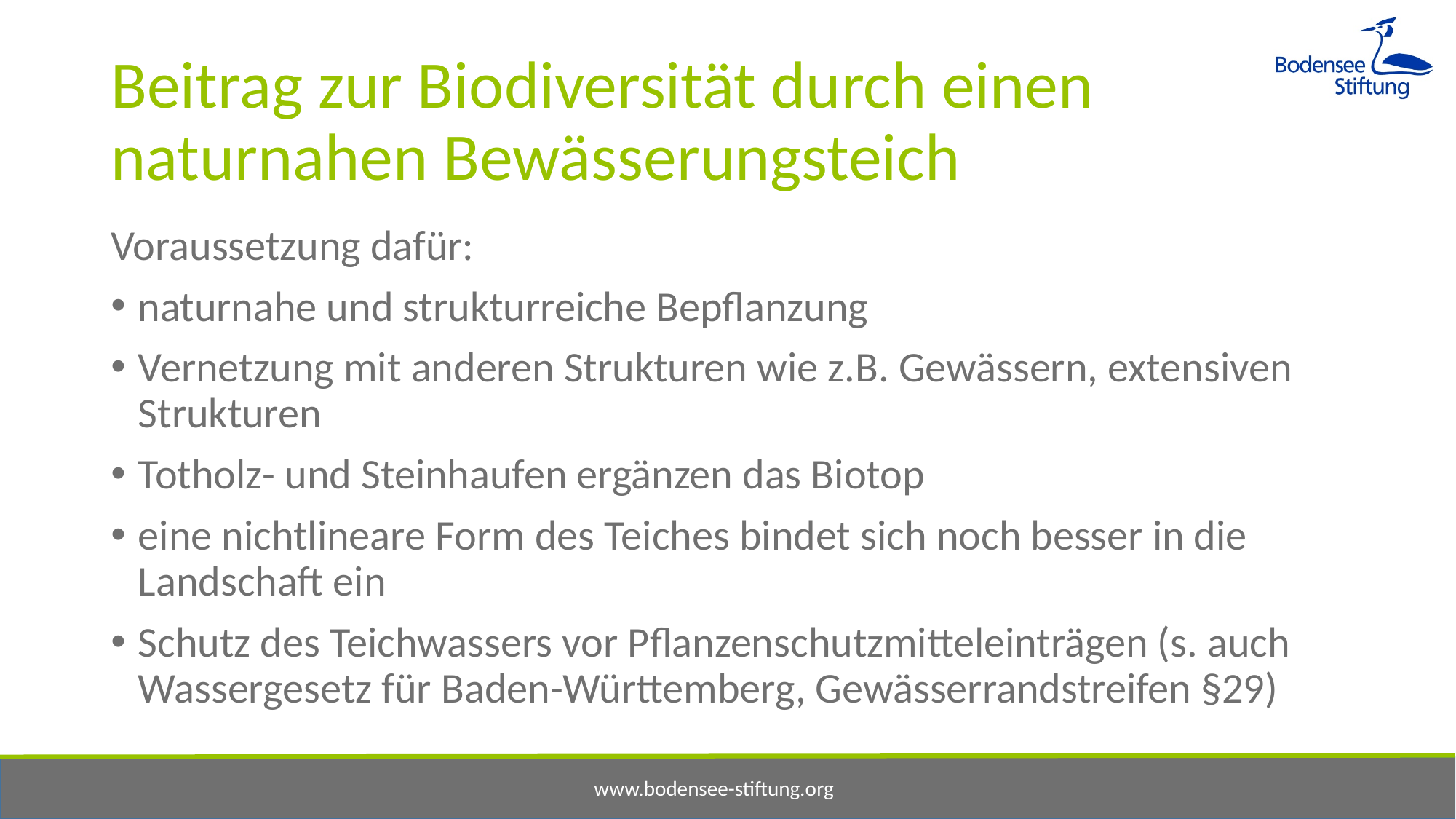

# Beitrag zur Biodiversität durch einen naturnahen Bewässerungsteich
Voraussetzung dafür:
naturnahe und strukturreiche Bepflanzung
Vernetzung mit anderen Strukturen wie z.B. Gewässern, extensiven Strukturen
Totholz- und Steinhaufen ergänzen das Biotop
eine nichtlineare Form des Teiches bindet sich noch besser in die Landschaft ein
Schutz des Teichwassers vor Pflanzenschutzmitteleinträgen (s. auch Wassergesetz für Baden-Württemberg, Gewässerrandstreifen §29)